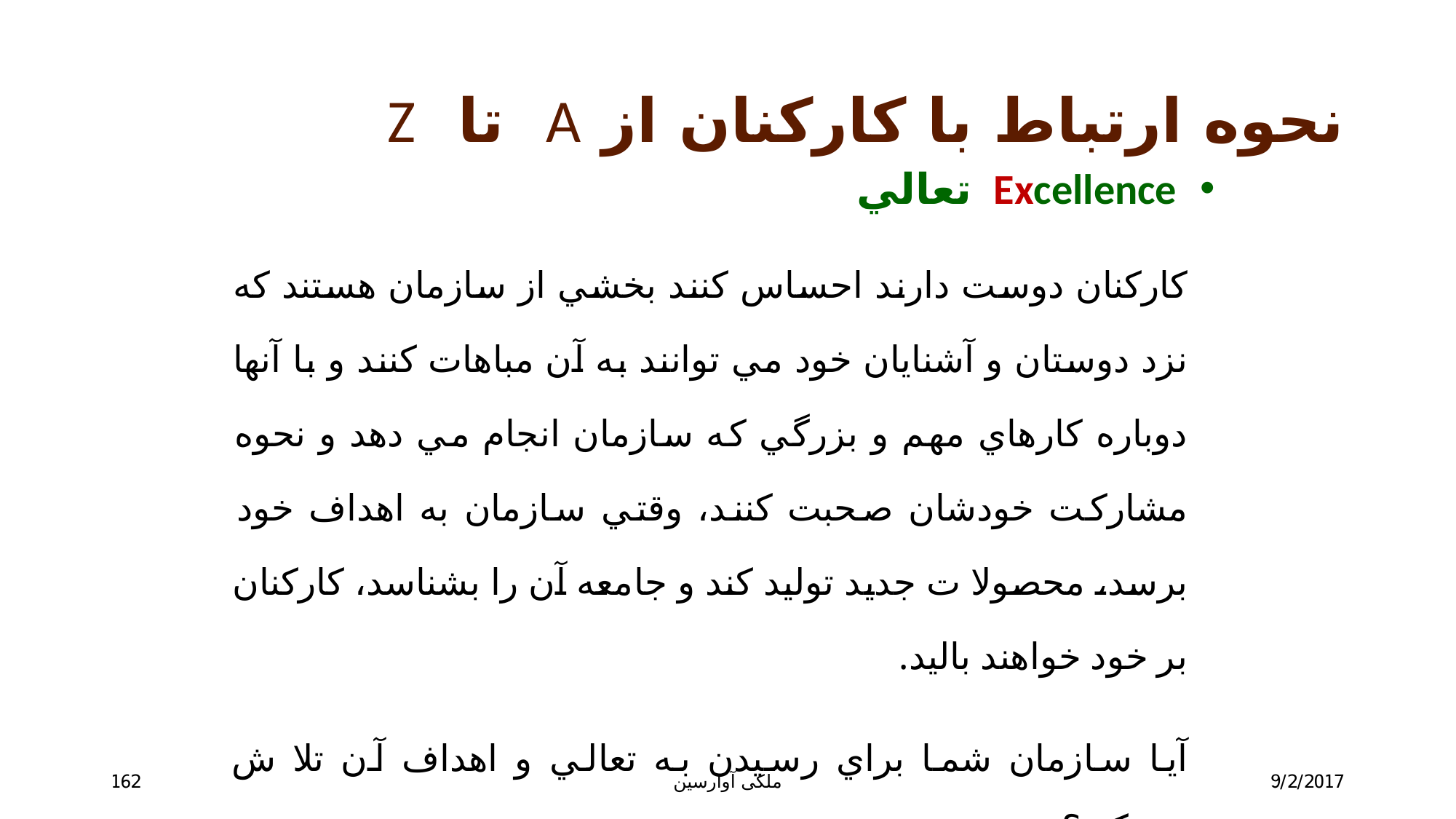

# نحوه ارتباط با کارکنان از A  تا  Z
 Excellence  تعالي
کارکنان دوست دارند احساس کنند بخشي از سازمان هستند که نزد دوستان و آشنايان خود مي توانند به آن مباهات کنند و با آنها دوباره کارهاي مهم و بزرگي که سازمان انجام مي دهد و نحوه مشارکت خودشان صحبت کنند، وقتي سازمان به اهداف خود برسد، محصولا ت جديد توليد کند و جامعه آن را بشناسد، کارکنان بر خود خواهند باليد.
آيا سازمان شما براي رسيدن به تعالي و اهداف آن تلا ش
مي کند؟
162
ملکی آوارسین
9/2/2017